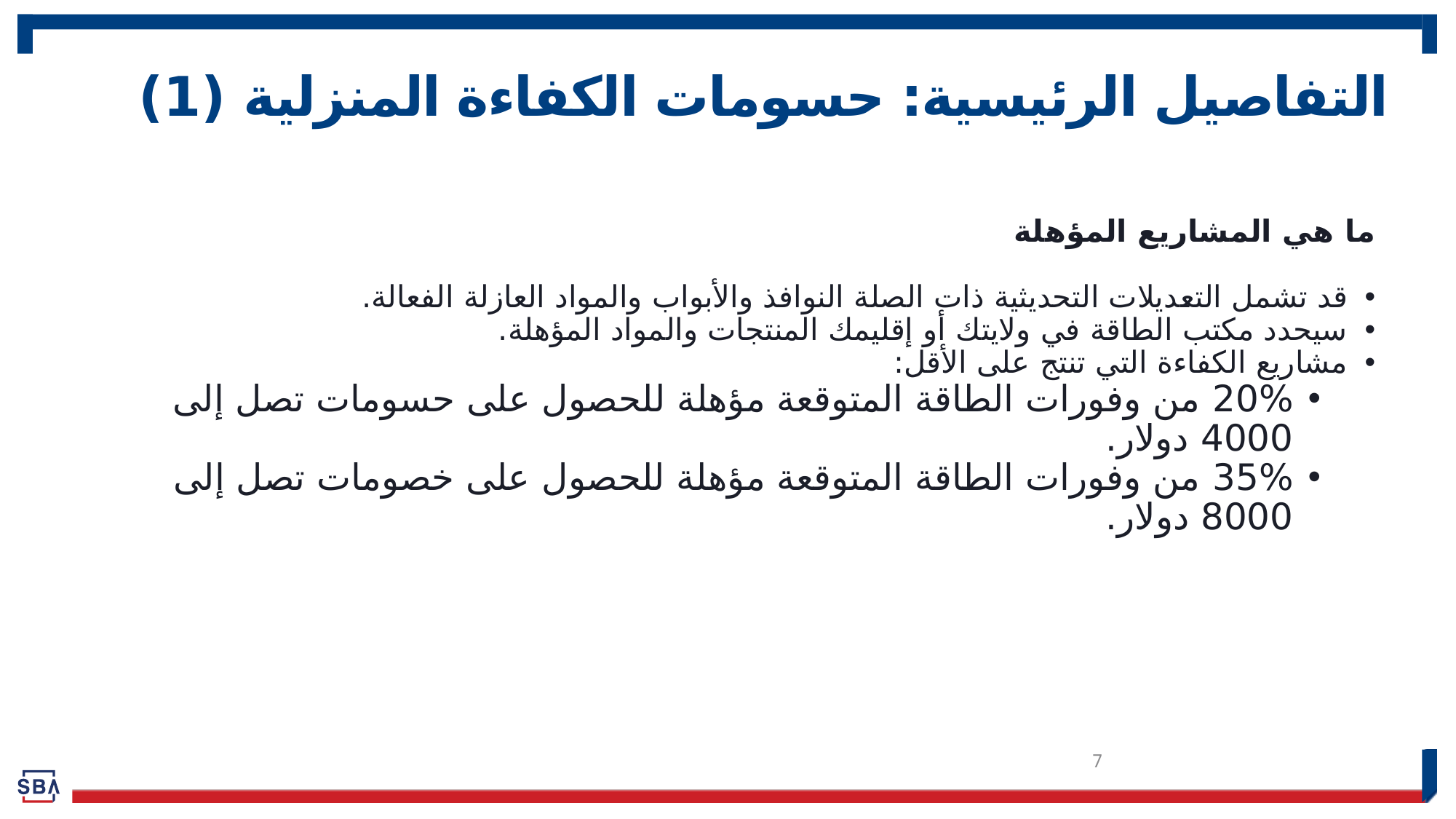

# التفاصيل الرئيسية: حسومات الكفاءة المنزلية (1)
ما هي المشاريع المؤهلة

قد تشمل التعديلات التحديثية ذات الصلة النوافذ والأبواب والمواد العازلة الفعالة.
سيحدد مكتب الطاقة في ولايتك أو إقليمك المنتجات والمواد المؤهلة.
مشاريع الكفاءة التي تنتج على الأقل:
20% من وفورات الطاقة المتوقعة مؤهلة للحصول على حسومات تصل إلى 4000 دولار.
35% من وفورات الطاقة المتوقعة مؤهلة للحصول على خصومات تصل إلى 8000 دولار.

7